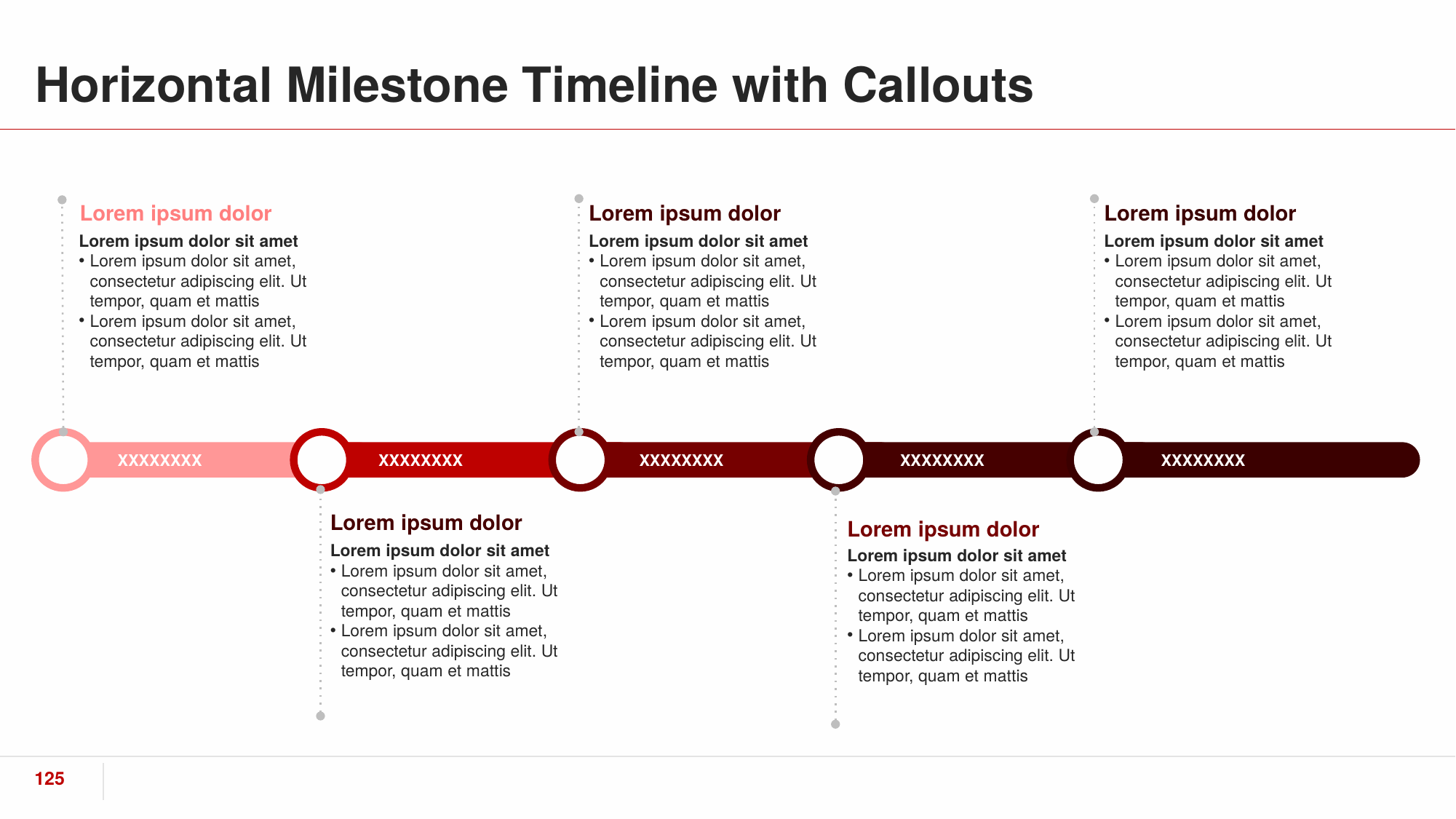

# Horizontal Milestone Timeline with Callouts
Lorem ipsum dolor
Lorem ipsum dolor
Lorem ipsum dolor
Lorem ipsum dolor sit amet
Lorem ipsum dolor sit amet, consectetur adipiscing elit. Ut tempor, quam et mattis
Lorem ipsum dolor sit amet, consectetur adipiscing elit. Ut tempor, quam et mattis
Lorem ipsum dolor sit amet
Lorem ipsum dolor sit amet, consectetur adipiscing elit. Ut tempor, quam et mattis
Lorem ipsum dolor sit amet, consectetur adipiscing elit. Ut tempor, quam et mattis
Lorem ipsum dolor sit amet
Lorem ipsum dolor sit amet, consectetur adipiscing elit. Ut tempor, quam et mattis
Lorem ipsum dolor sit amet, consectetur adipiscing elit. Ut tempor, quam et mattis

XXXXXXXX
XXXXXXXX
XXXXXXXX
XXXXXXXX
XXXXXXXX
Lorem ipsum dolor
Lorem ipsum dolor
Lorem ipsum dolor sit amet
Lorem ipsum dolor sit amet, consectetur adipiscing elit. Ut tempor, quam et mattis
Lorem ipsum dolor sit amet, consectetur adipiscing elit. Ut tempor, quam et mattis
Lorem ipsum dolor sit amet
Lorem ipsum dolor sit amet, consectetur adipiscing elit. Ut tempor, quam et mattis
Lorem ipsum dolor sit amet, consectetur adipiscing elit. Ut tempor, quam et mattis
125